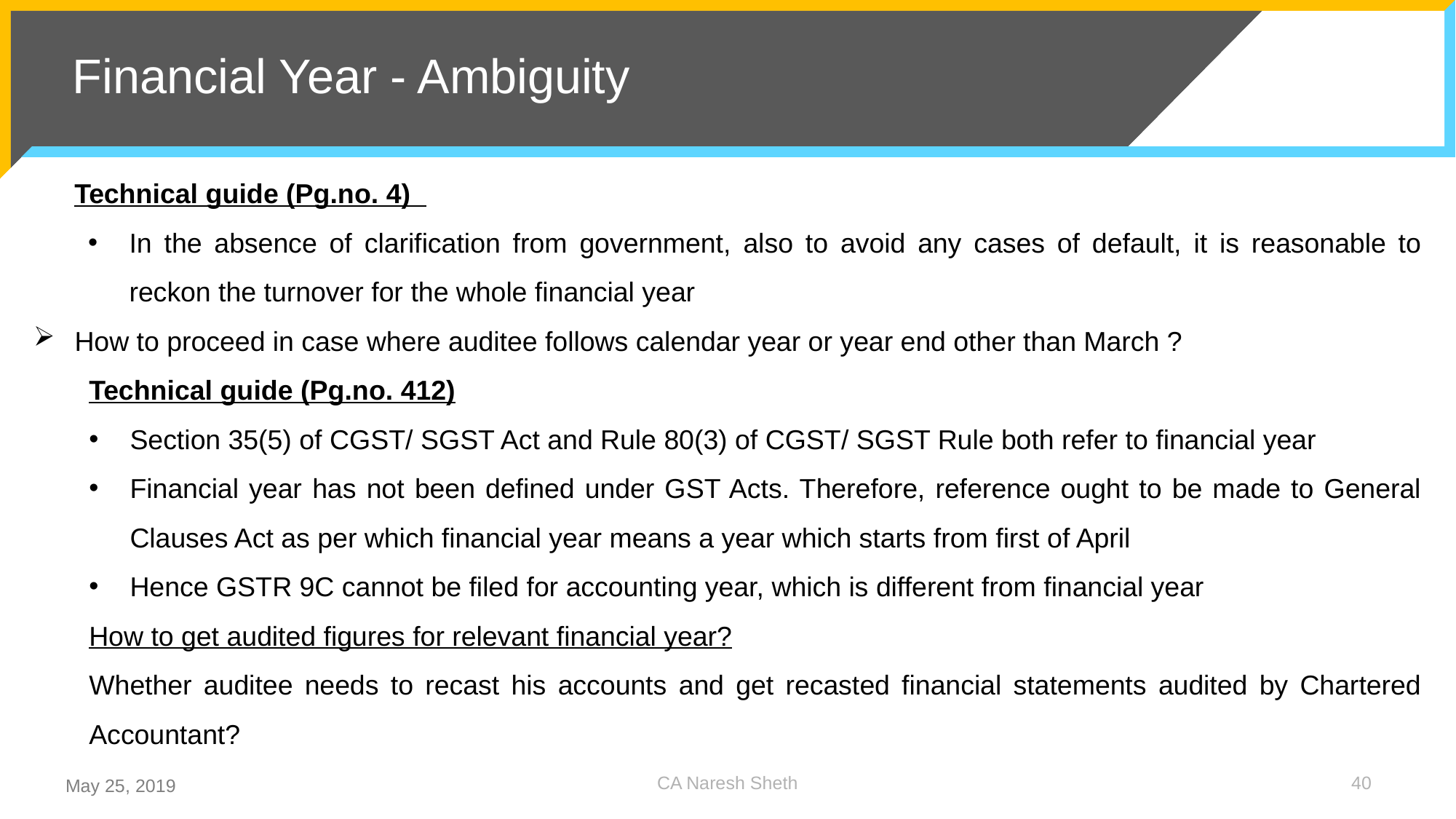

# Financial Year - Ambiguity
Technical guide (Pg.no. 4)
In the absence of clarification from government, also to avoid any cases of default, it is reasonable to reckon the turnover for the whole financial year
How to proceed in case where auditee follows calendar year or year end other than March ?
Technical guide (Pg.no. 412)
Section 35(5) of CGST/ SGST Act and Rule 80(3) of CGST/ SGST Rule both refer to financial year
Financial year has not been defined under GST Acts. Therefore, reference ought to be made to General Clauses Act as per which financial year means a year which starts from first of April
Hence GSTR 9C cannot be filed for accounting year, which is different from financial year
How to get audited figures for relevant financial year?
Whether auditee needs to recast his accounts and get recasted financial statements audited by Chartered Accountant?

CA Naresh Sheth
40
May 25, 2019